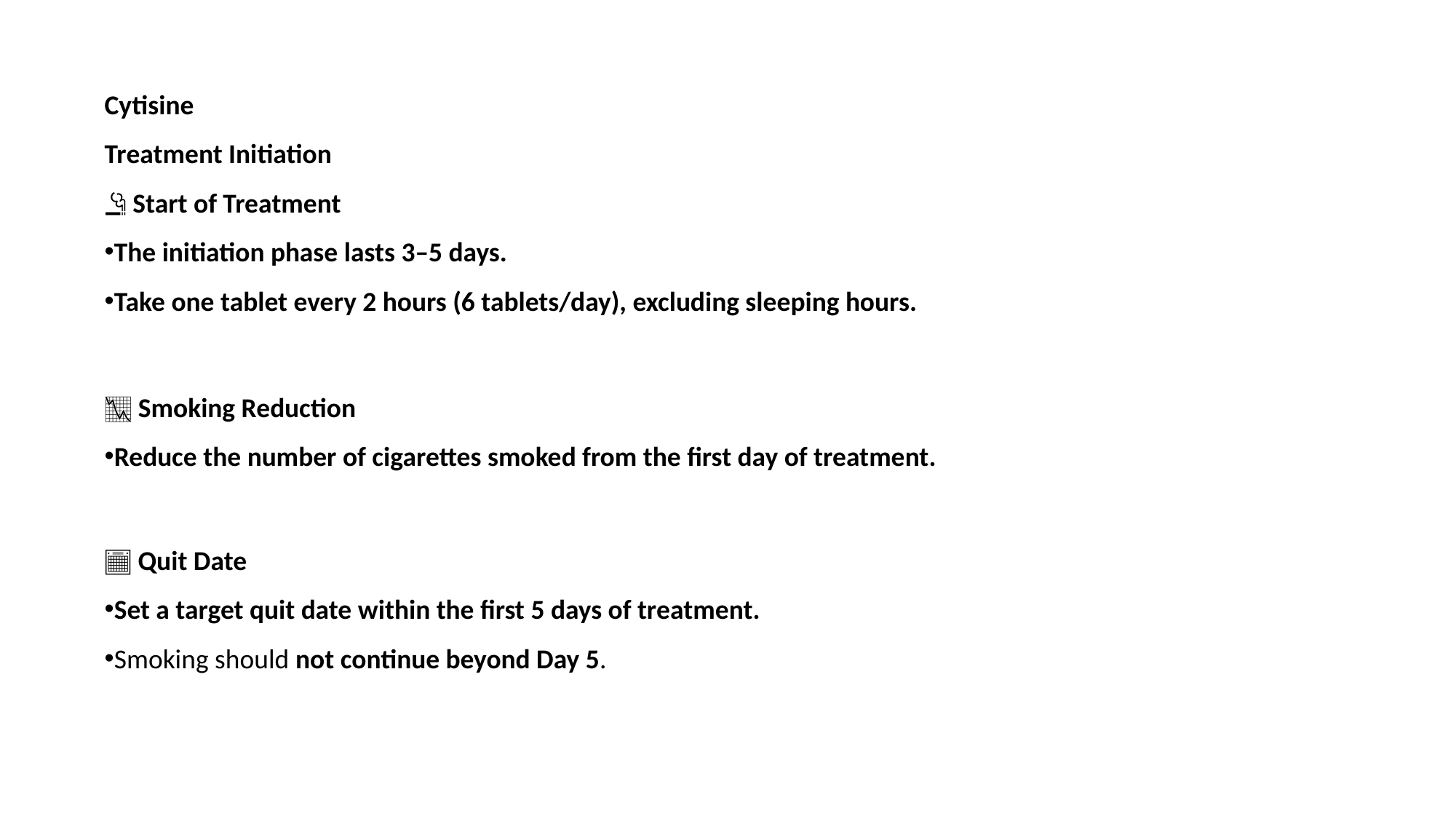

Cytisine
Treatment Initiation
🚬 Start of Treatment
The initiation phase lasts 3–5 days.
Take one tablet every 2 hours (6 tablets/day), excluding sleeping hours.

📉 Smoking Reduction
Reduce the number of cigarettes smoked from the first day of treatment.

📅 Quit Date
Set a target quit date within the first 5 days of treatment.
Smoking should not continue beyond Day 5.